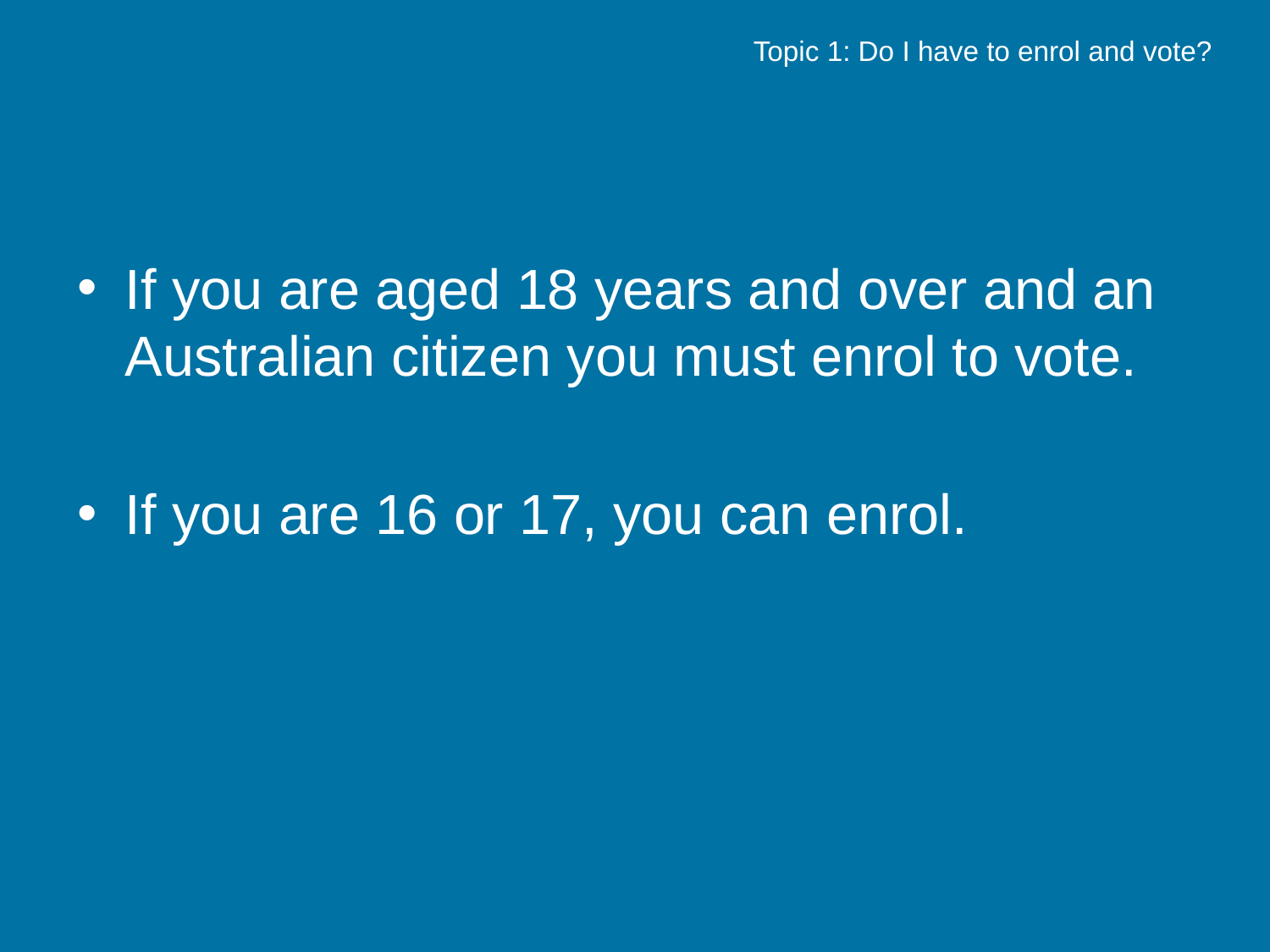

Topic 1: Do I have to enrol and vote?
If you are aged 18 years and over and an Australian citizen you must enrol to vote.

If you are 16 or 17, you can enrol.